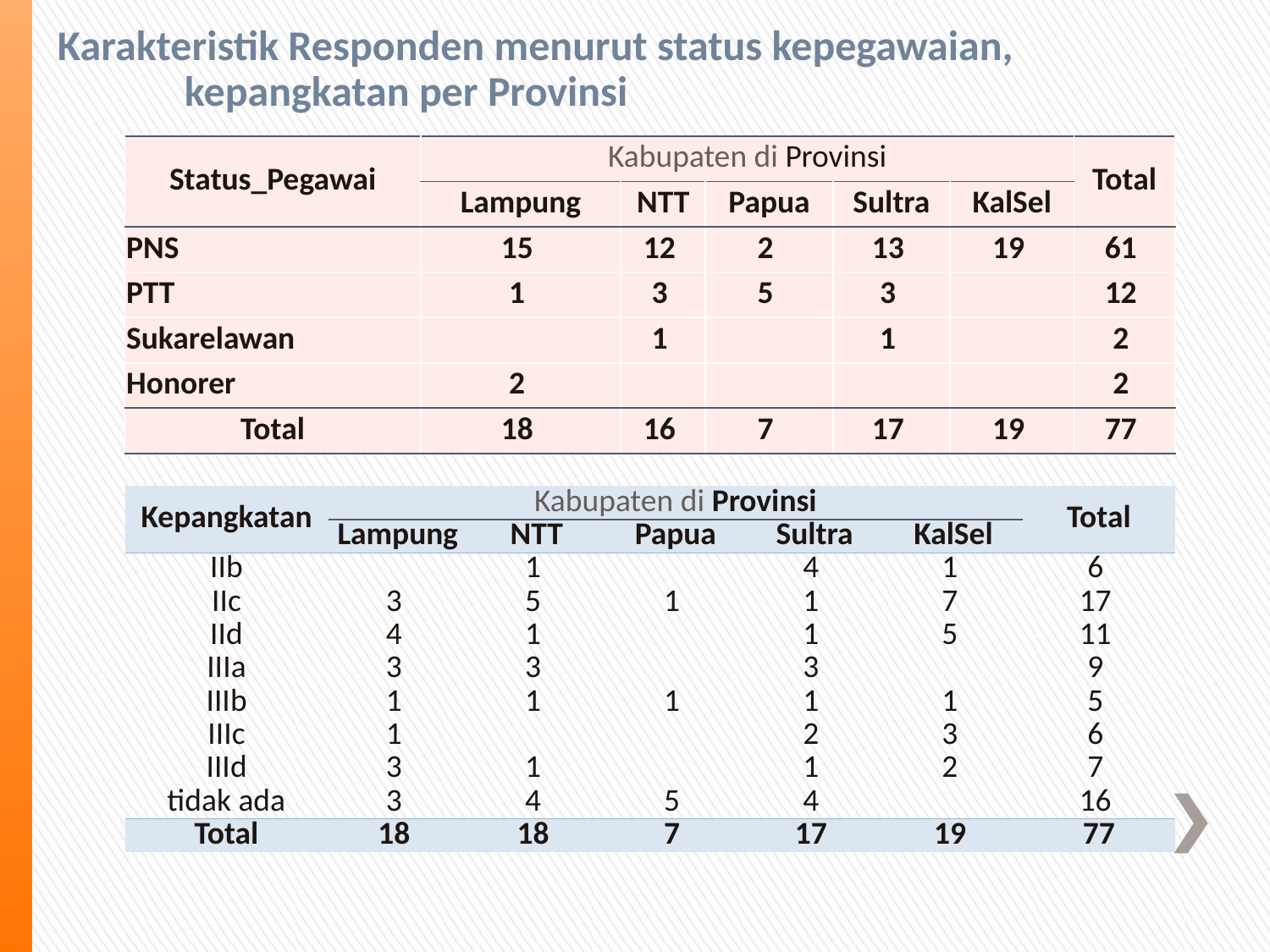

Karakteristik Responden menurut status kepegawaian, kepangkatan per Provinsi

| Status\_Pegawai | Kabupaten di Provinsi |  |  |  |  | Total |
| --- | --- | --- | --- | --- | --- | --- |
|  | Lampung | NTT | Papua | Sultra | KalSel |  |
| PNS | 15 | 12 | 2 | 13 | 19 | 61 |
| PTT | 1 | 3 | 5 | 3 |  | 12 |
| Sukarelawan |  | 1 |  | 1 |  | 2 |
| Honorer | 2 |  |  |  |  | 2 |
| Total | 18 | 16 | 7 | 17 | 19 | 77 |
| Kepangkatan | Kabupaten di Provinsi |  |  |  |  | Total |
| --- | --- | --- | --- | --- | --- | --- |
|  | Lampung | NTT | Papua | Sultra | KalSel |  |
| IIb |  | 1 |  | 4 | 1 | 6 |
| IIc | 3 | 5 | 1 | 1 | 7 | 17 |
| IId | 4 | 1 |  | 1 | 5 | 11 |
| IIIa | 3 | 3 |  | 3 |  | 9 |
| IIIb | 1 | 1 | 1 | 1 | 1 | 5 |
| IIIc | 1 |  |  | 2 | 3 | 6 |
| IIId | 3 | 1 |  | 1 | 2 | 7 |
| tidak ada | 3 | 4 | 5 | 4 |  | 16 |
| Total | 18 | 18 | 7 | 17 | 19 | 77 |